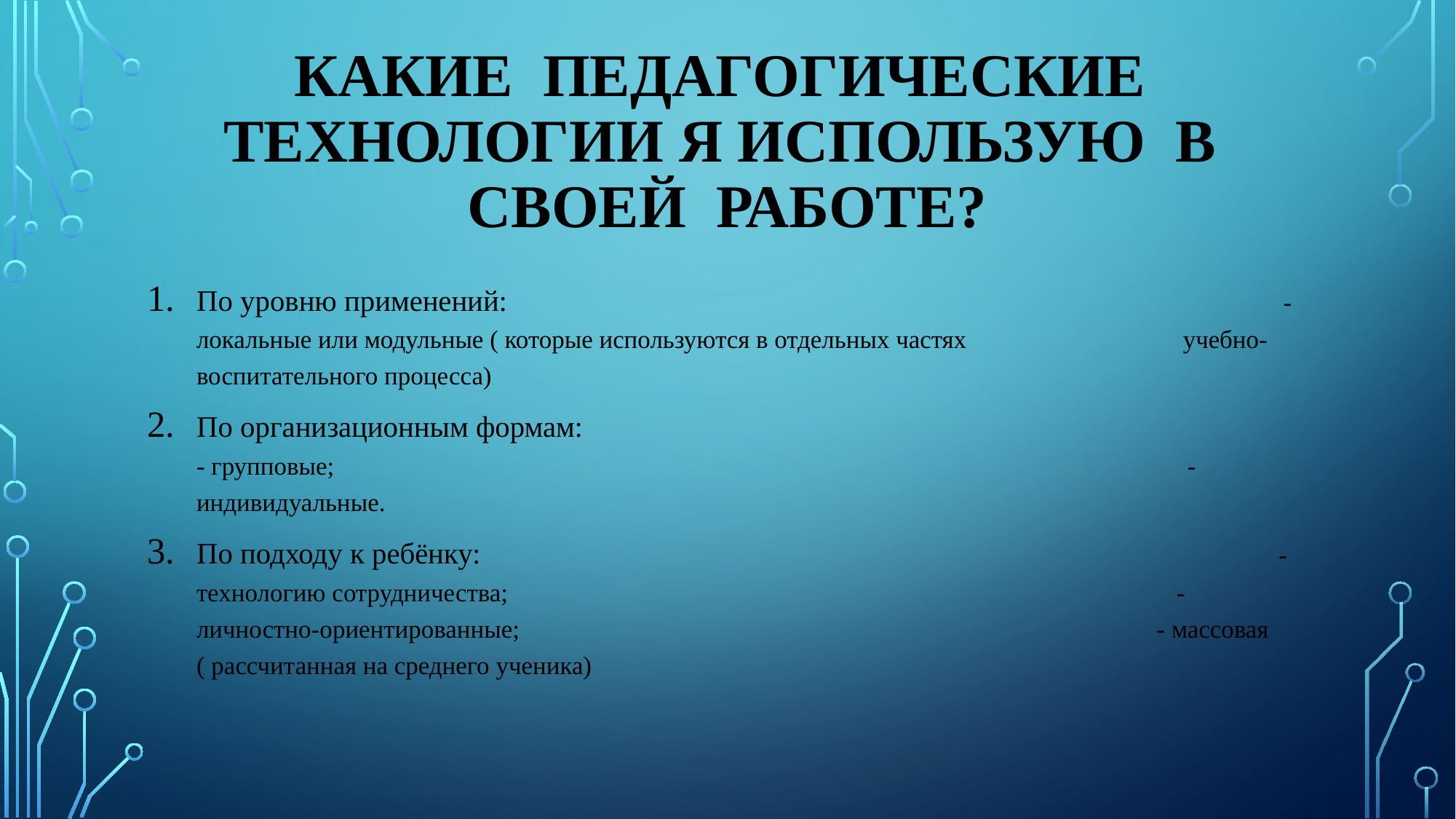

# КАКИЕ  ПЕДАГОГИЧЕСКИЕ  ТЕХНОЛОГИИ я ИСПОЛЬЗУЮ  В  СВОЕЙ  РАБОТЕ?
По уровню применений:                                                                                                        - локальные или модульные ( которые используются в отдельных частях                                  учебно-воспитательного процесса)
По организационным формам:                                                                                                  - групповые;                                                                                                                                      - индивидуальные.
По подходу к ребёнку:                                                                                                           - технологию сотрудничества;                                                                                                         - личностно-ориентированные;                                                                                                    - массовая ( рассчитанная на среднего ученика)